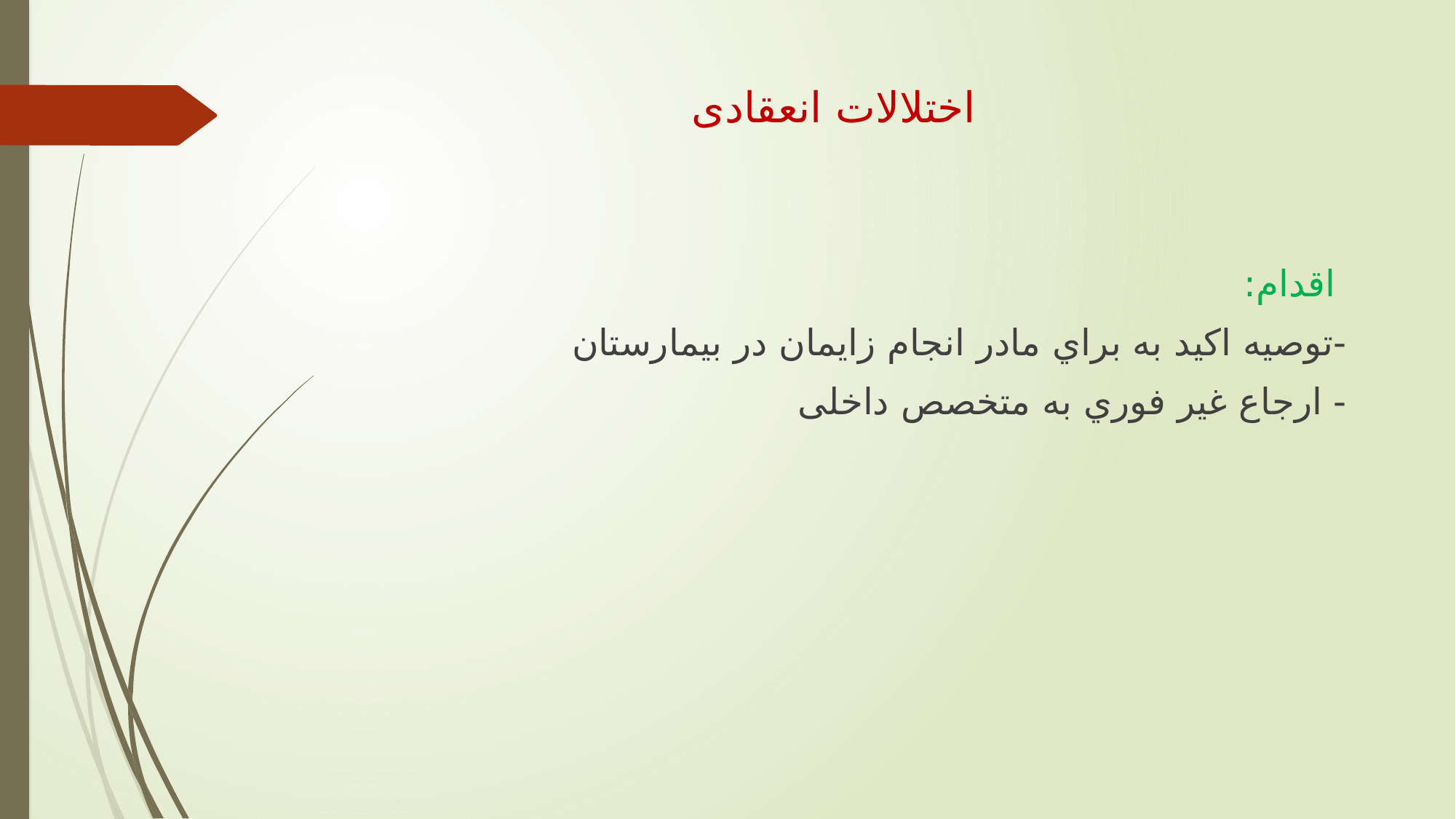

# اختلالات انعقادی
 اقدام:
-توصیه اكید به براي مادر انجام زايمان در بیمارستان
- ارجاع غیر فوري به متخصص داخلی